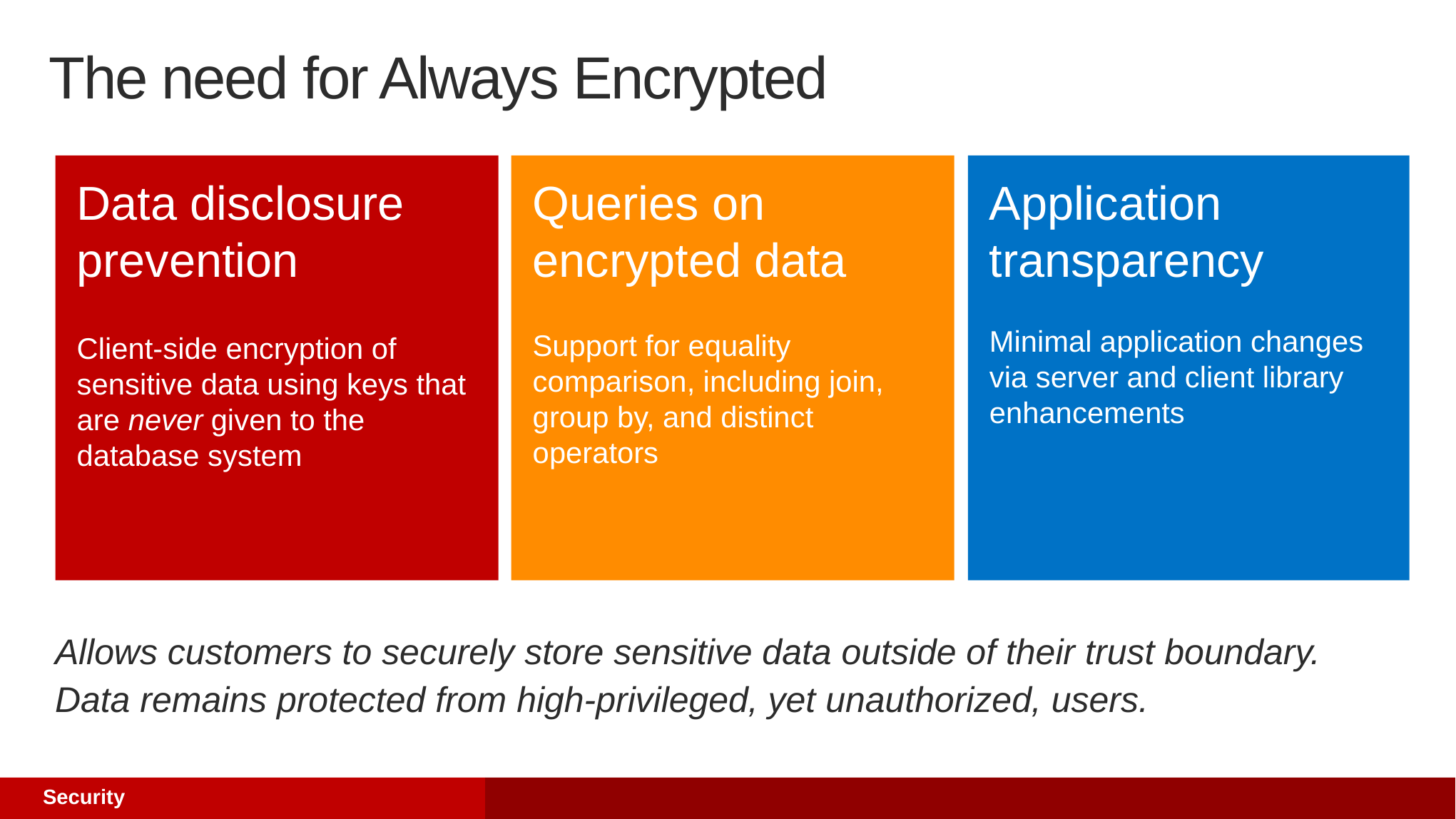

The need for Always Encrypted
Data disclosure prevention

Client-side encryption of sensitive data using keys that are never given to the database system
Queries on encrypted data

Support for equality comparison, including join, group by, and distinct operators
Application transparency

Minimal application changes via server and client library enhancements
Allows customers to securely store sensitive data outside of their trust boundary.
Data remains protected from high-privileged, yet unauthorized, users.
Security